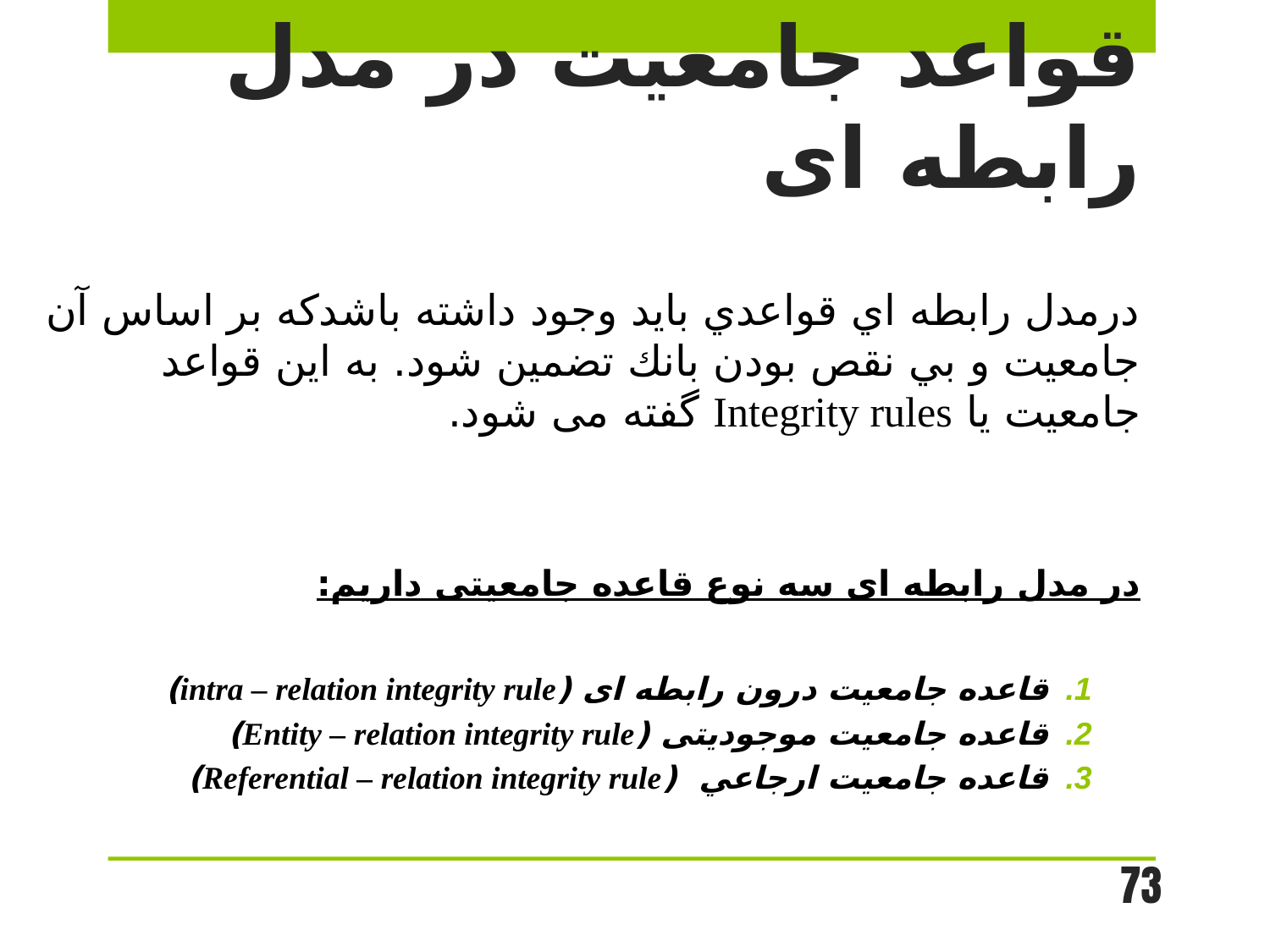

# قواعد جامعیت در مدل رابطه ای
درمدل رابطه اي قواعدي بايد وجود داشته باشدكه بر اساس آن جامعيت و بي نقص بودن بانك تضمين شود. به این قواعد جامعیت یا Integrity rules گفته می شود.

در مدل رابطه ای سه نوع قاعده جامعیتی داریم:

قاعده جامعیت درون رابطه ای (intra – relation integrity rule)
قاعده جامعيت موجوديتی (Entity – relation integrity rule)
قاعده جامعيت ارجاعي  (Referential – relation integrity rule)
73